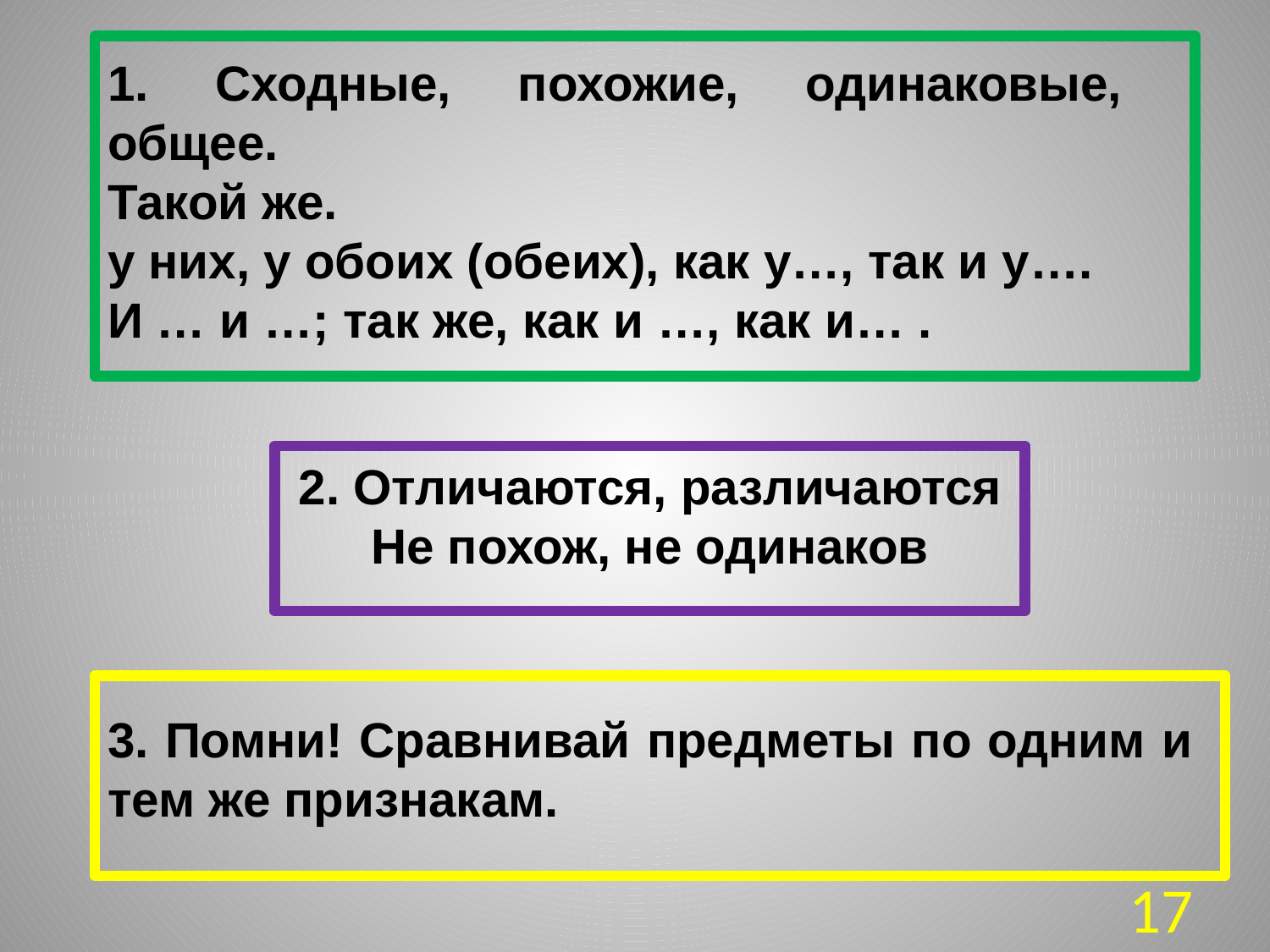

1. Сходные, похожие, одинаковые, общее.
Такой же.
у них, у обоих (обеих), как у…, так и у….
И … и …; так же, как и …, как и… .

2. Отличаются, различаются
Не похож, не одинаков

3. Помни! Сравнивай предметы по одним и тем же признакам.

17